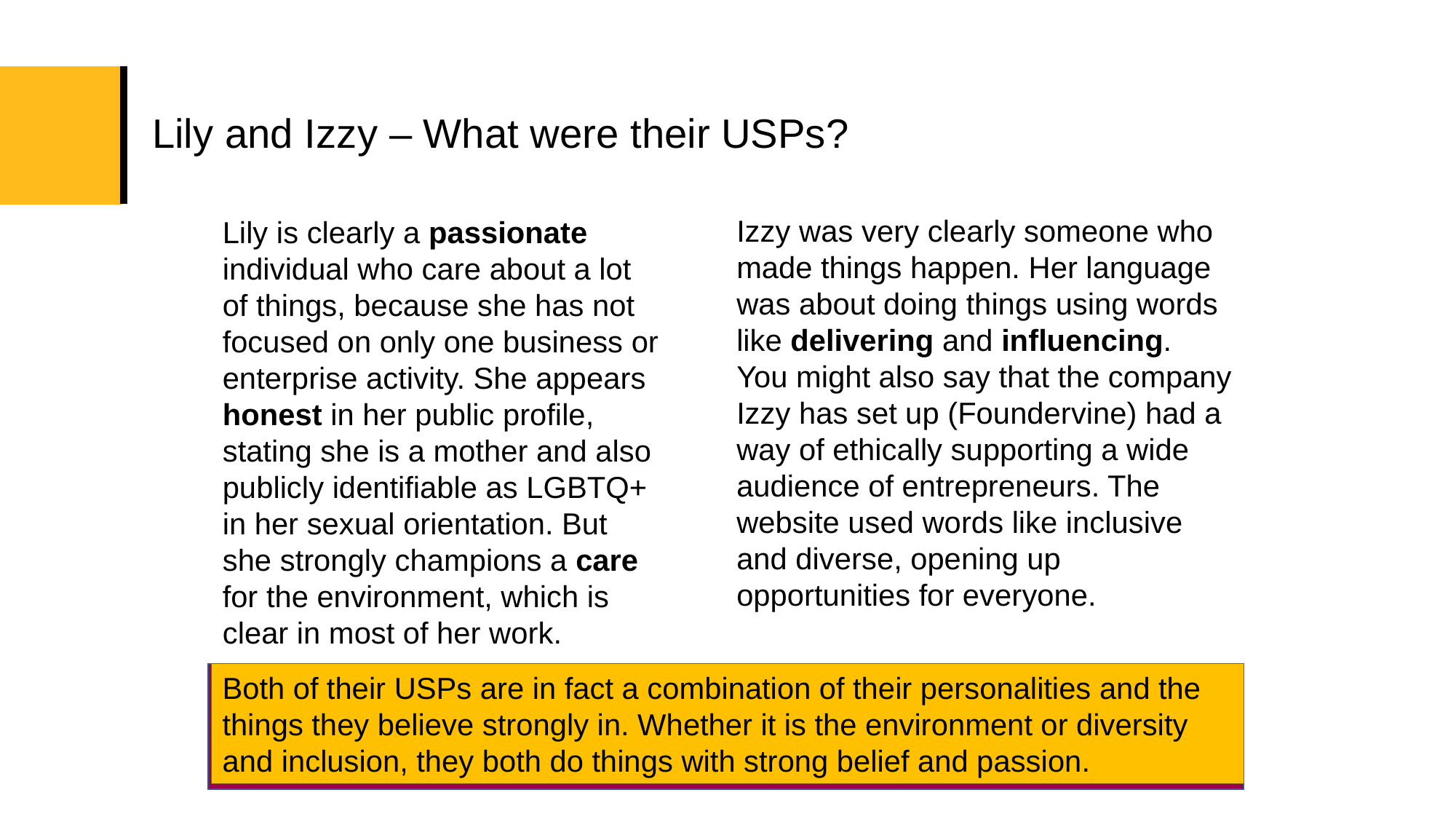

# Lily and Izzy – What were their USPs?
Izzy was very clearly someone who made things happen. Her language was about doing things using words like delivering and influencing.
You might also say that the company Izzy has set up (Foundervine) had a way of ethically supporting a wide audience of entrepreneurs. The website used words like inclusive and diverse, opening up opportunities for everyone.
Lily is clearly a passionate individual who care about a lot of things, because she has not focused on only one business or enterprise activity. She appears honest in her public profile, stating she is a mother and also publicly identifiable as LGBTQ+ in her sexual orientation. But she strongly champions a care for the environment, which is clear in most of her work.

Both of their USPs are in fact a combination of their personalities and the things they believe strongly in. Whether it is the environment or diversity and inclusion, they both do things with strong belief and passion.